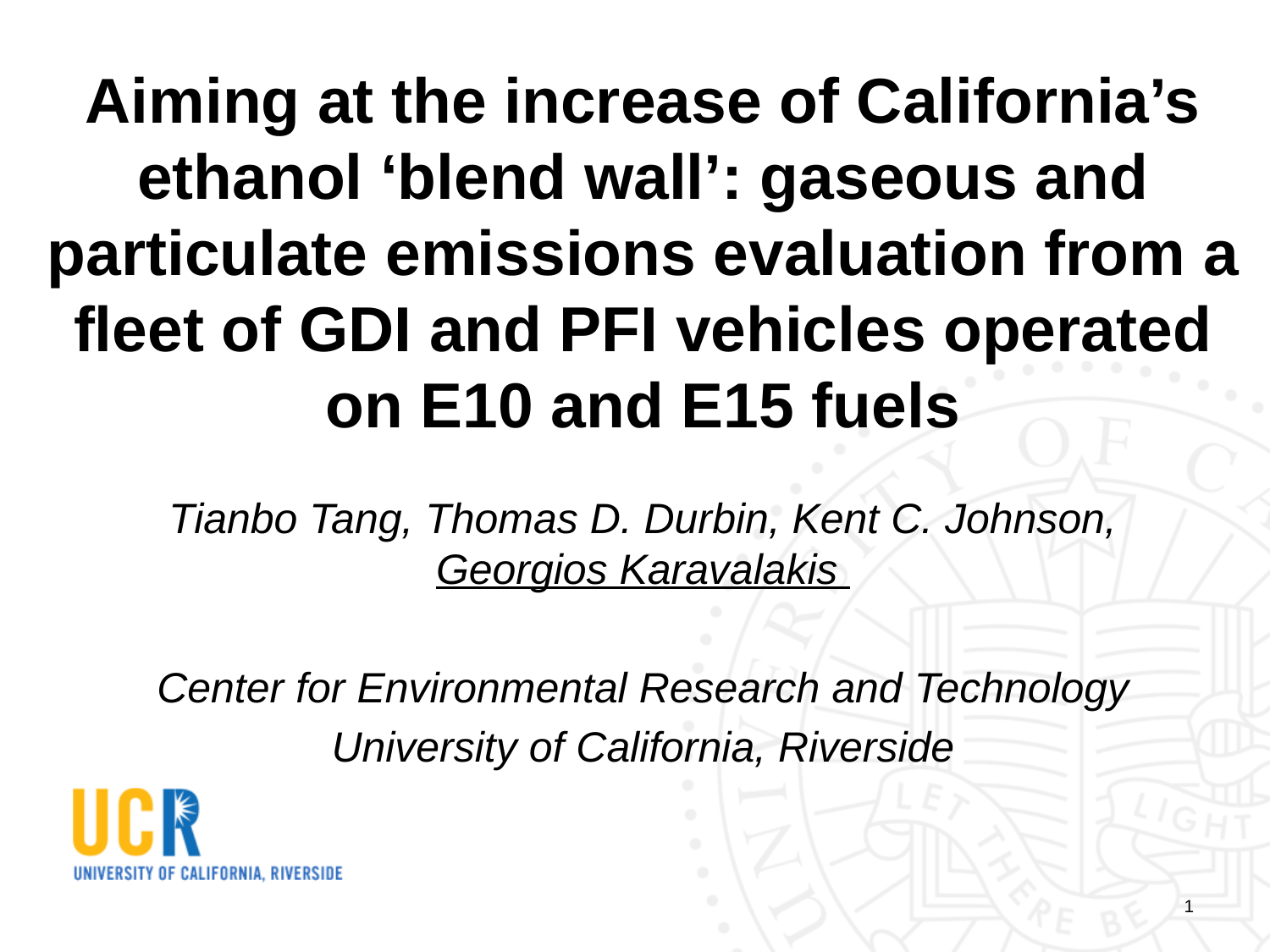

# Aiming at the increase of California’s ethanol ‘blend wall’: gaseous and particulate emissions evaluation from a fleet of GDI and PFI vehicles operated on E10 and E15 fuels

Tianbo Tang, Thomas D. Durbin, Kent C. Johnson, Georgios Karavalakis

Center for Environmental Research and Technology
University of California, Riverside

1